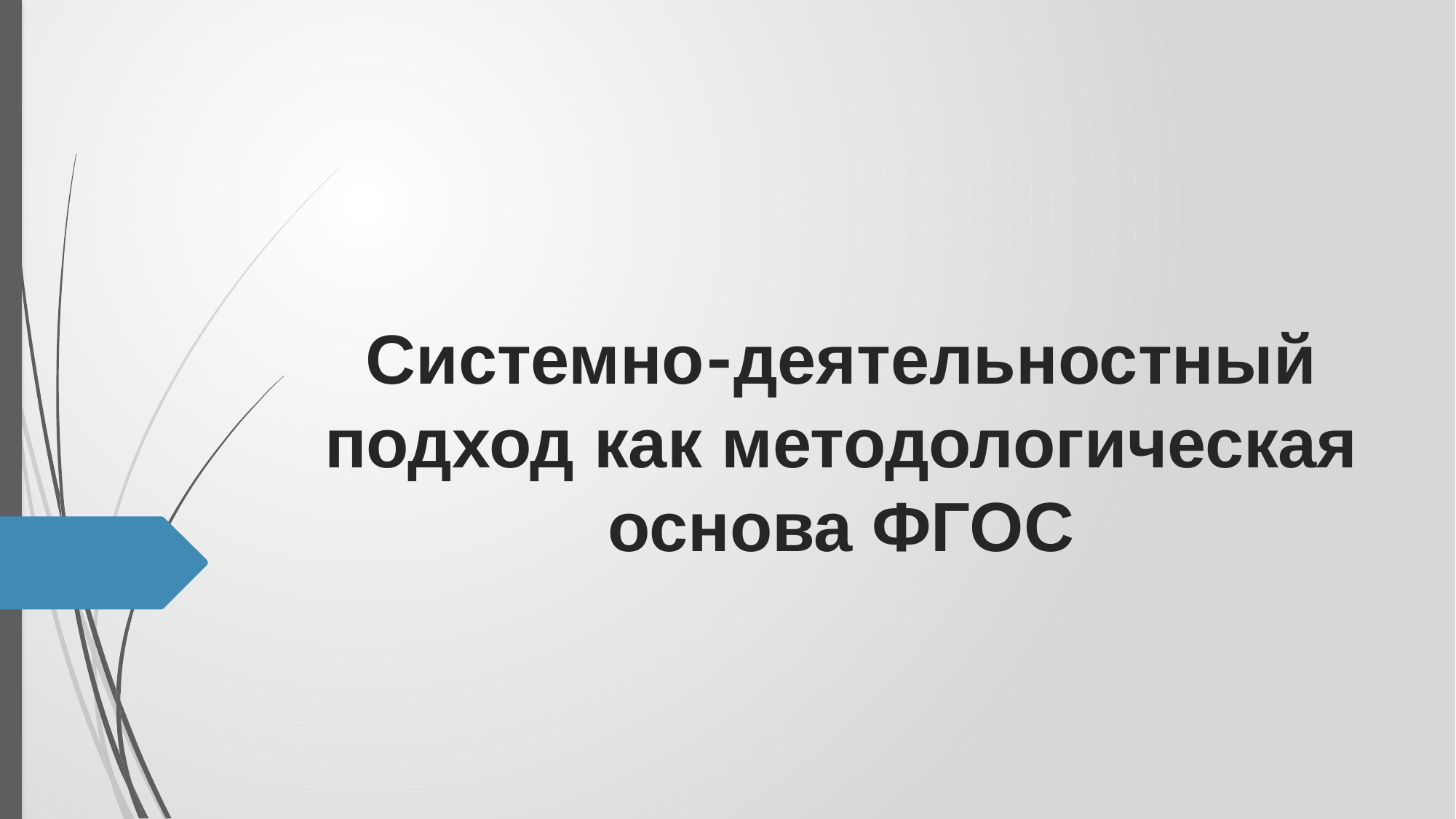

# Системно-деятельностный подход как методологическая основа ФГОС